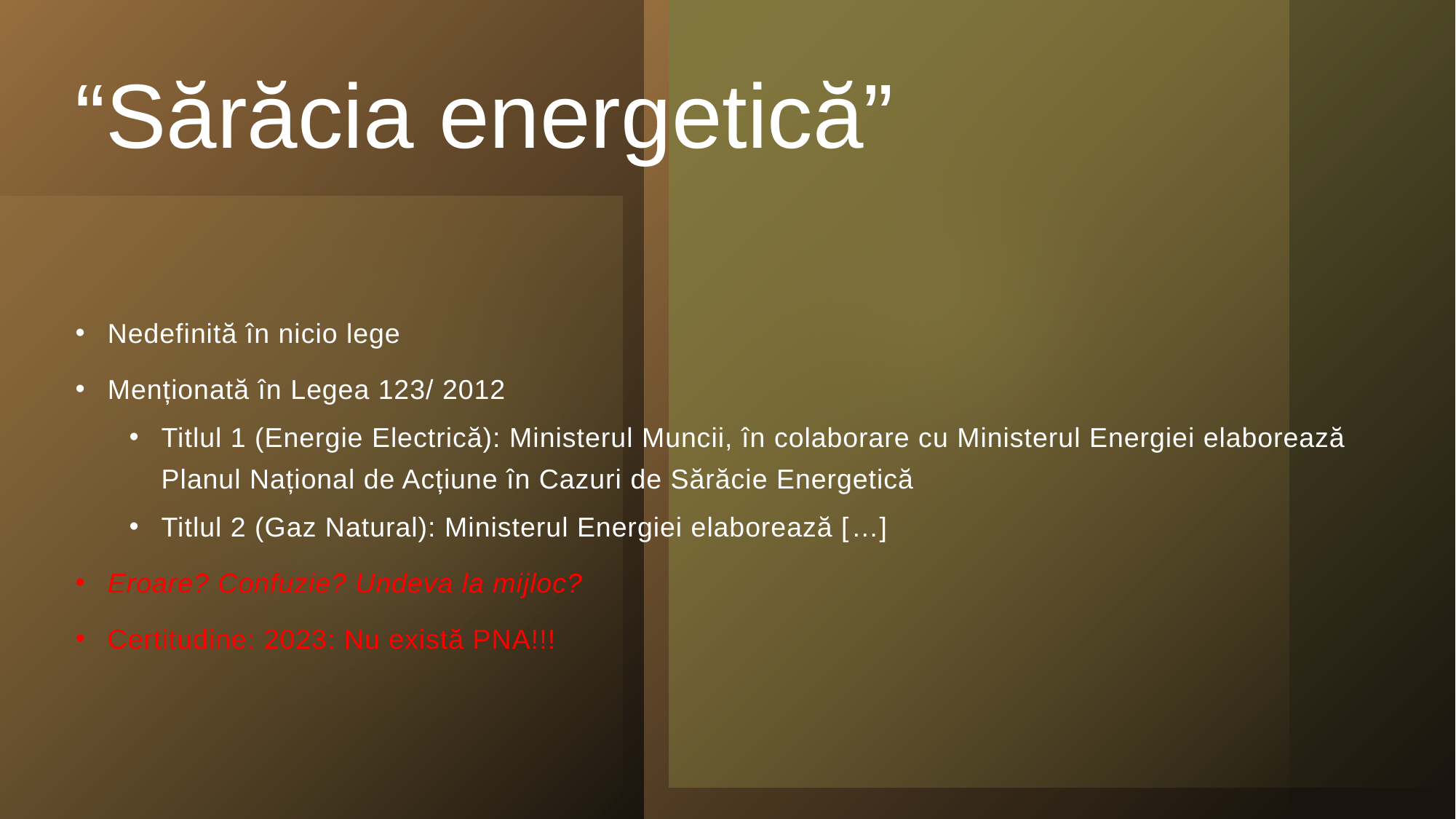

# “Sărăcia energetică”
Nedefinită în nicio lege
Menționată în Legea 123/ 2012
Titlul 1 (Energie Electrică): Ministerul Muncii, în colaborare cu Ministerul Energiei elaborează Planul Național de Acțiune în Cazuri de Sărăcie Energetică
Titlul 2 (Gaz Natural): Ministerul Energiei elaborează […]
Eroare? Confuzie? Undeva la mijloc?
Certitudine: 2023: Nu există PNA!!!